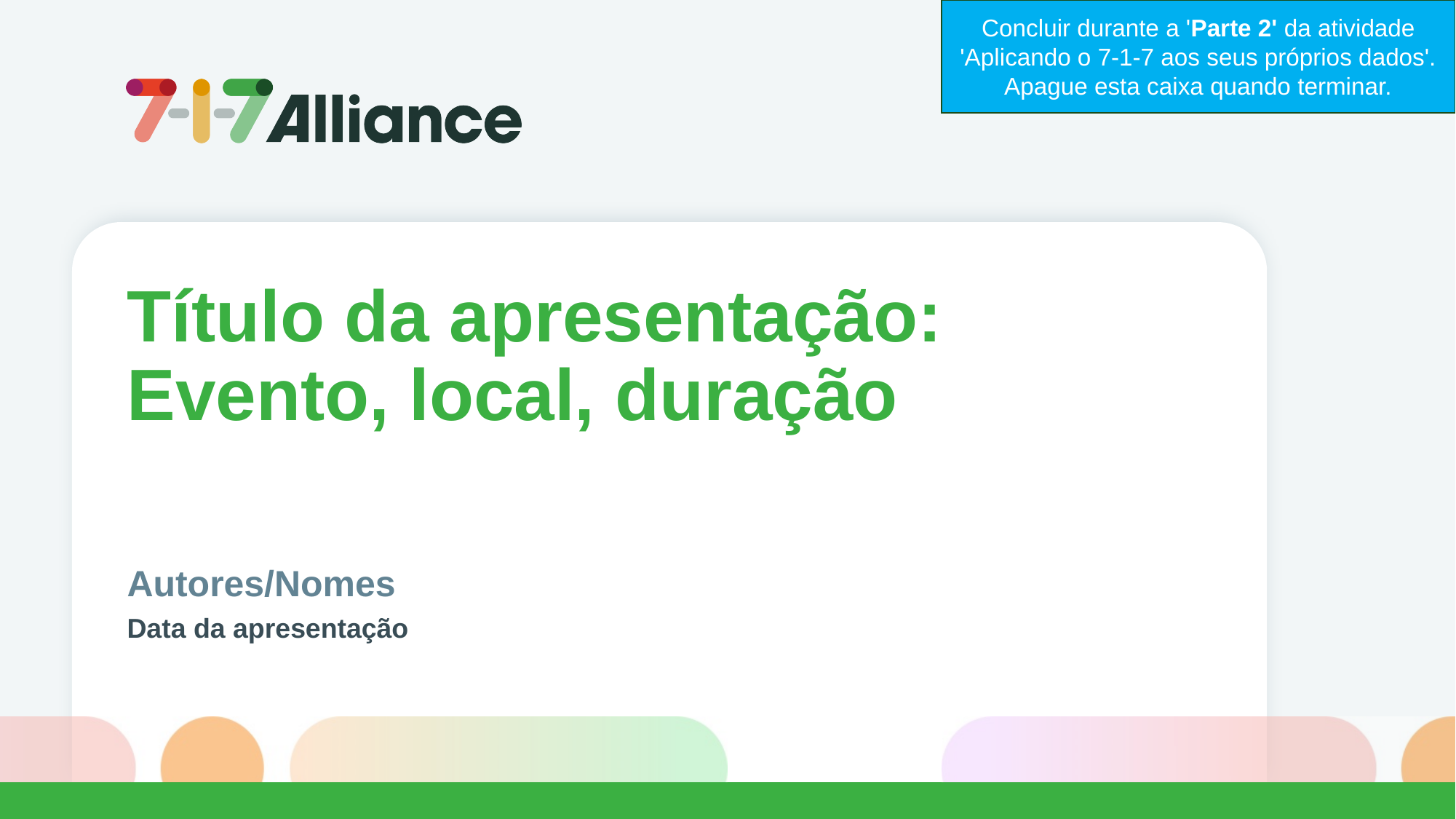

Concluir durante a 'Parte 2' da atividade 'Aplicando o 7-1-7 aos seus próprios dados'. Apague esta caixa quando terminar.
Título da apresentação:
Evento, local, duração
Autores/Nomes
Data da apresentação